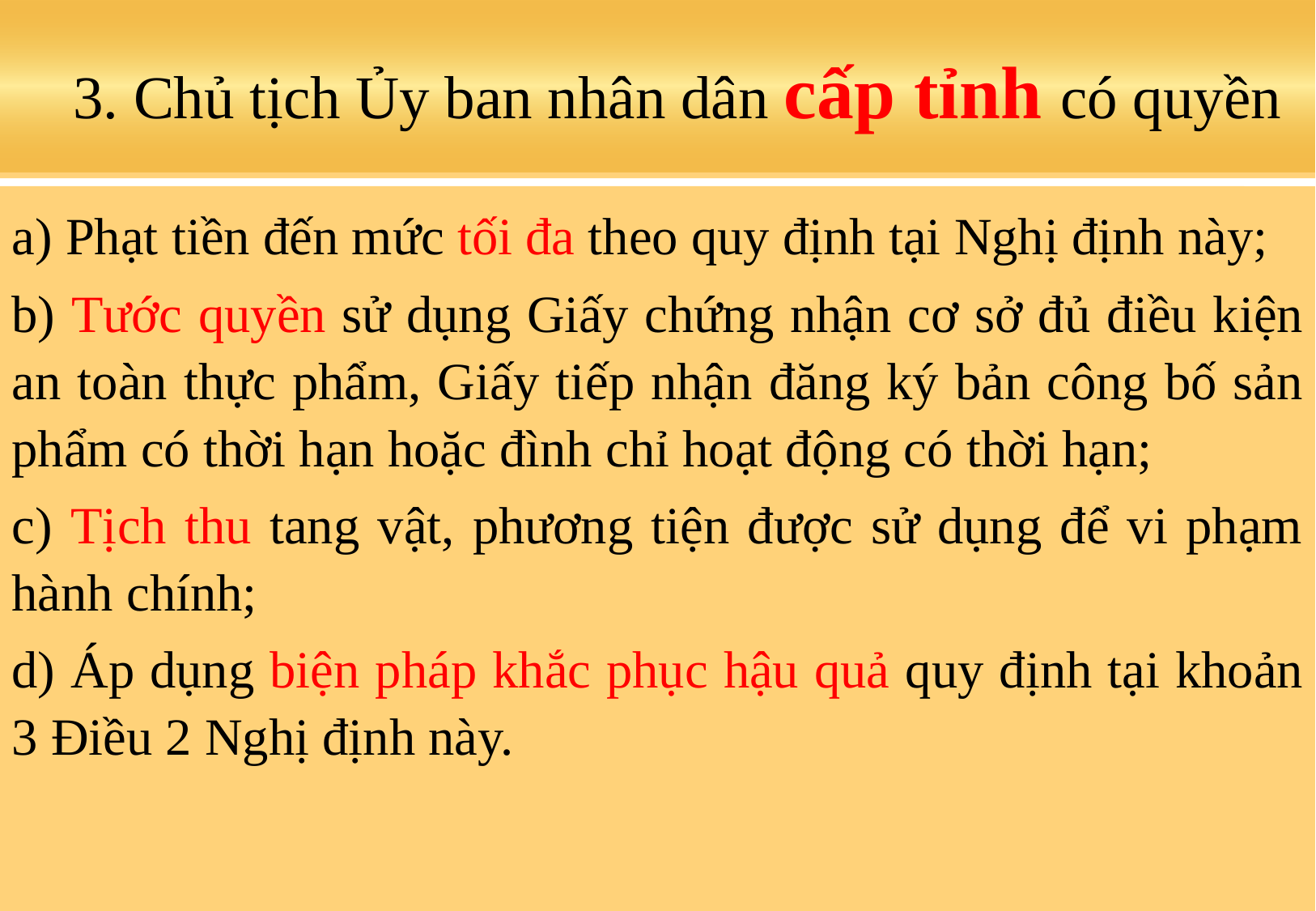

# 3. Chủ tịch Ủy ban nhân dân cấp tỉnh có quyền
 Phạt tiền đến mức tối đa theo quy định tại Nghị định này;
b) Tước quyền sử dụng Giấy chứng nhận cơ sở đủ điều kiện an toàn thực phẩm, Giấy tiếp nhận đăng ký bản công bố sản phẩm có thời hạn hoặc đình chỉ hoạt động có thời hạn;
c) Tịch thu tang vật, phương tiện được sử dụng để vi phạm hành chính;
d) Áp dụng biện pháp khắc phục hậu quả quy định tại khoản 3 Điều 2 Nghị định này.